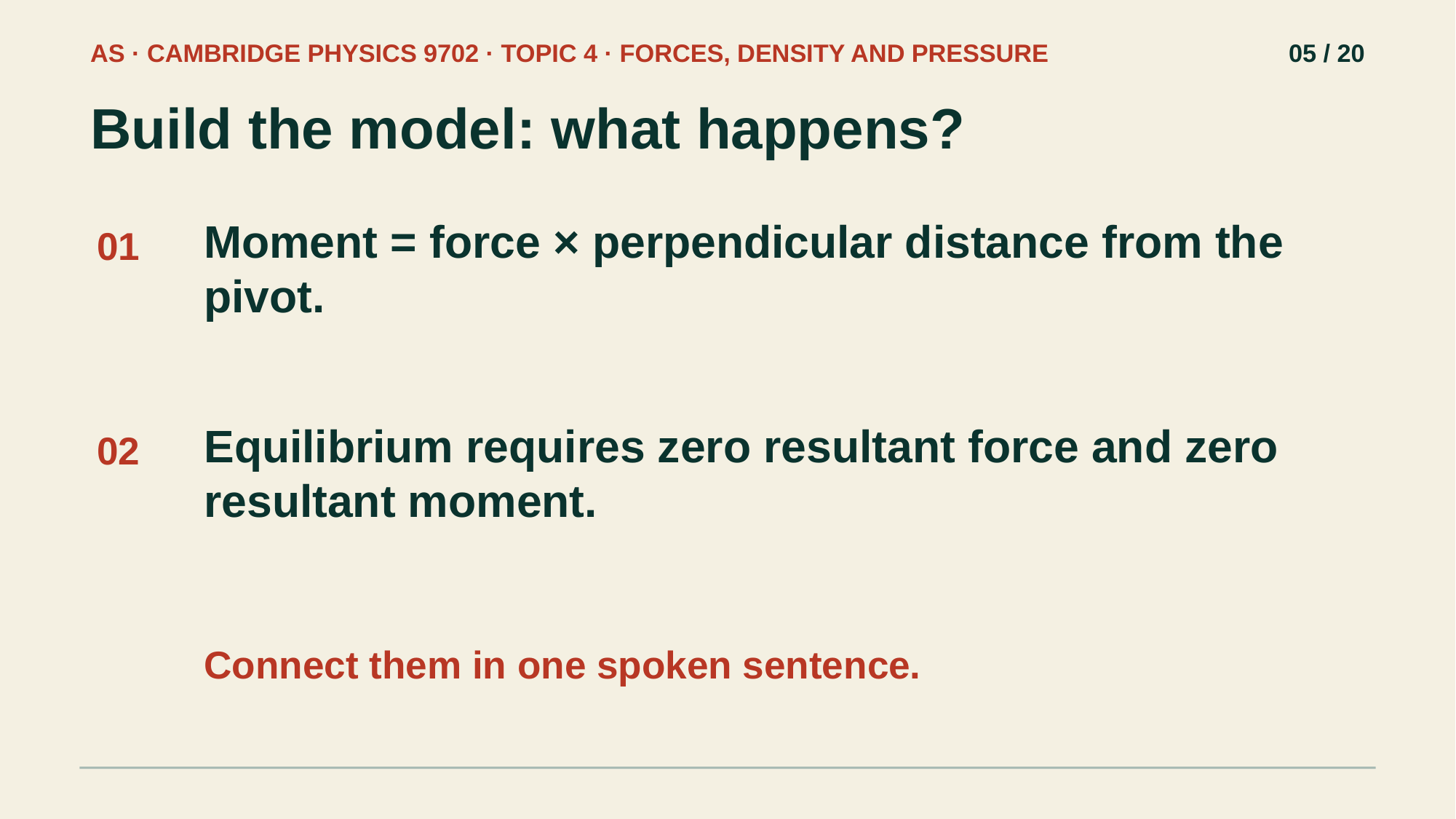

AS · CAMBRIDGE PHYSICS 9702 · TOPIC 4 · FORCES, DENSITY AND PRESSURE
05 / 20
Build the model: what happens?
Moment = force × perpendicular distance from the pivot.
01
Equilibrium requires zero resultant force and zero resultant moment.
02
Connect them in one spoken sentence.